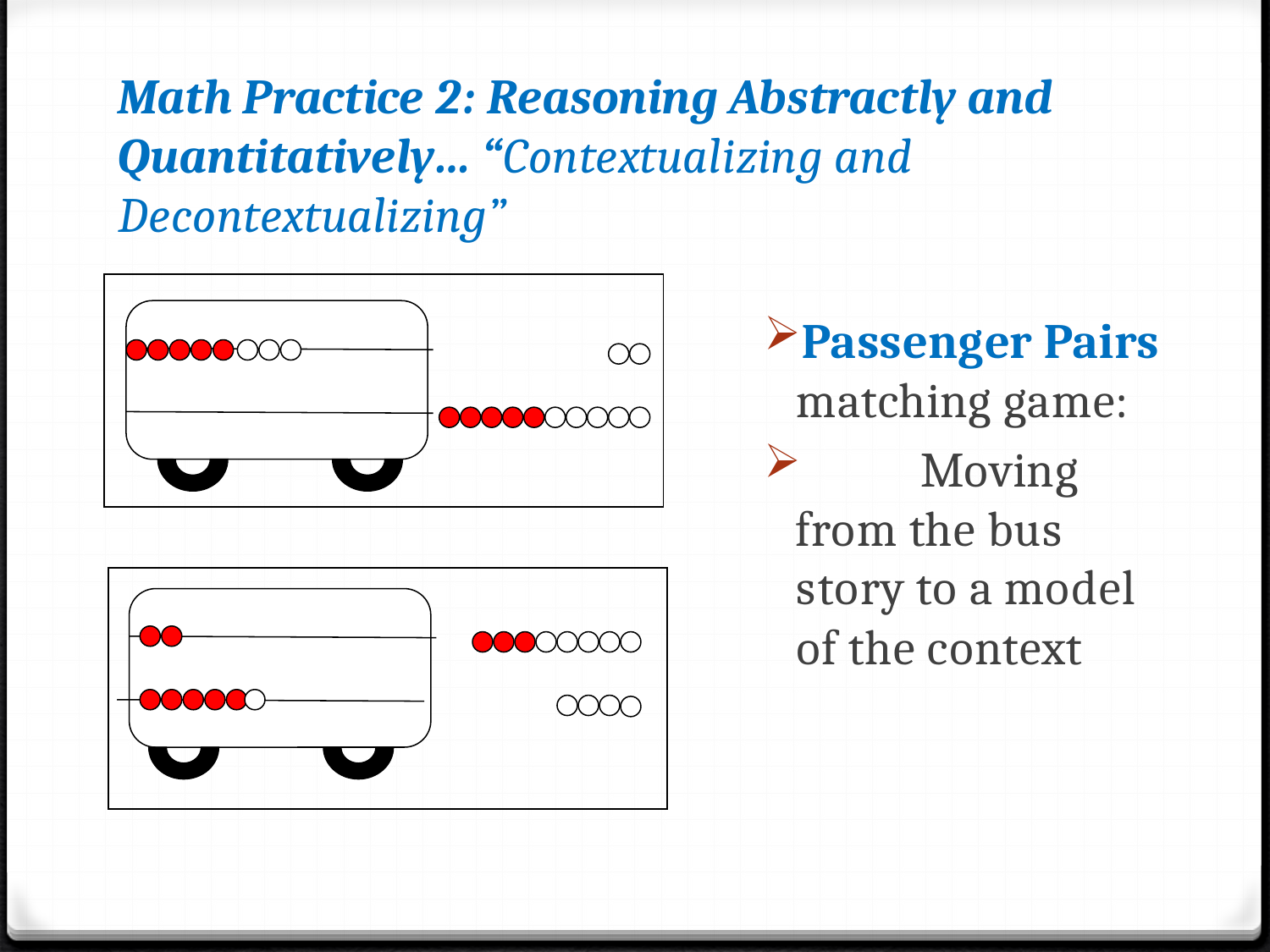

# Math Practice 2: Reasoning Abstractly and Quantitatively… “Contextualizing and Decontextualizing”

Passenger Pairs matching game:
	Moving from the bus story to a model of the context